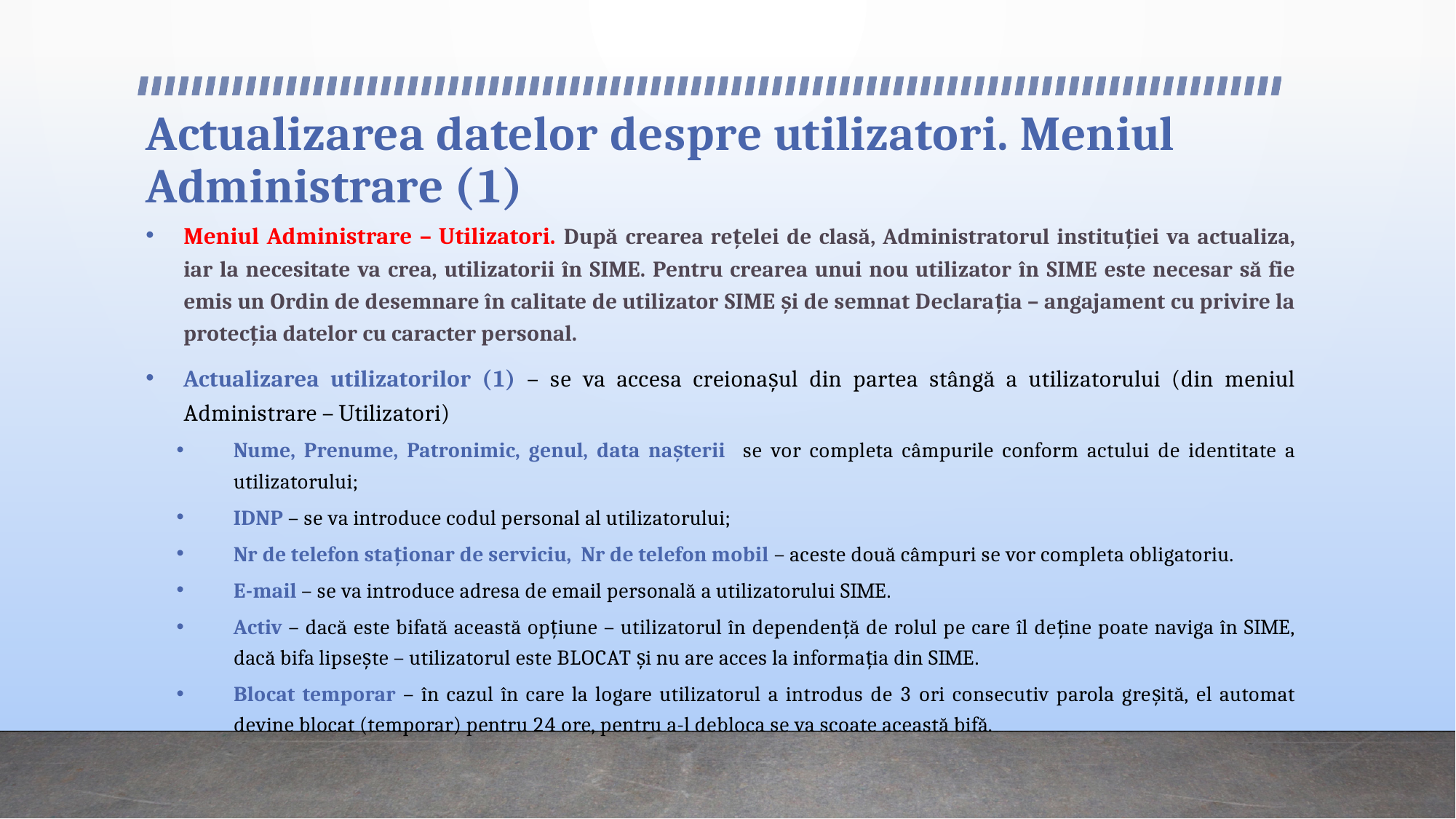

# Actualizarea datelor despre utilizatori. Meniul Administrare (1)
Meniul Administrare – Utilizatori. După crearea rețelei de clasă, Administratorul instituției va actualiza, iar la necesitate va crea, utilizatorii în SIME. Pentru crearea unui nou utilizator în SIME este necesar să fie emis un Ordin de desemnare în calitate de utilizator SIME și de semnat Declarația – angajament cu privire la protecția datelor cu caracter personal.
Actualizarea utilizatorilor (1) – se va accesa creionașul din partea stângă a utilizatorului (din meniul Administrare – Utilizatori)
Nume, Prenume, Patronimic, genul, data nașterii  se vor completa câmpurile conform actului de identitate a utilizatorului;
IDNP – se va introduce codul personal al utilizatorului;
Nr de telefon staționar de serviciu,  Nr de telefon mobil – aceste două câmpuri se vor completa obligatoriu.
E-mail – se va introduce adresa de email personală a utilizatorului SIME.
Activ – dacă este bifată această opțiune – utilizatorul în dependență de rolul pe care îl deține poate naviga în SIME, dacă bifa lipsește – utilizatorul este BLOCAT și nu are acces la informația din SIME.
Blocat temporar – în cazul în care la logare utilizatorul a introdus de 3 ori consecutiv parola greșită, el automat devine blocat (temporar) pentru 24 ore, pentru a-l debloca se va scoate această bifă.